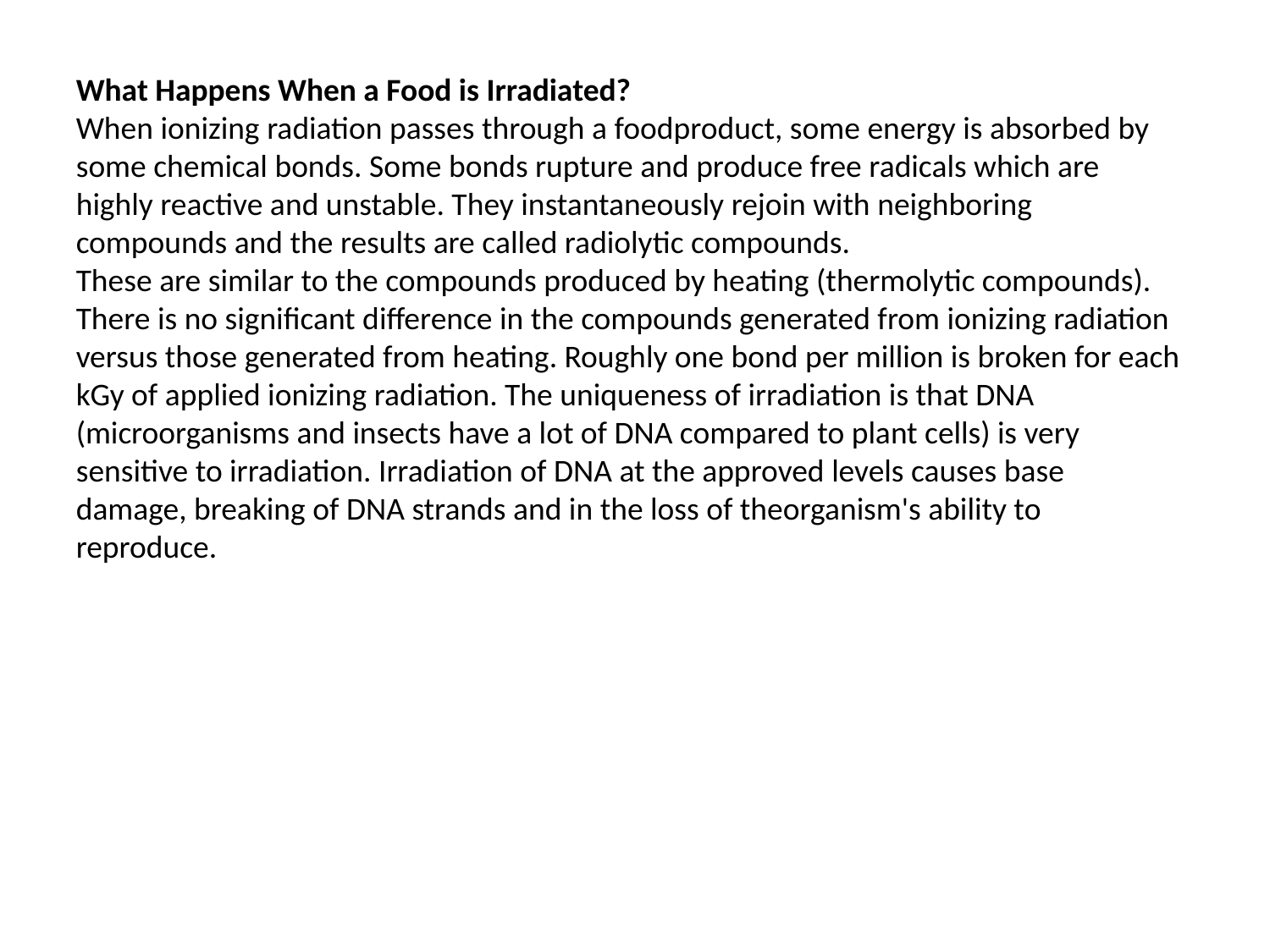

What Happens When a Food is Irradiated?
When ionizing radiation passes through a foodproduct, some energy is absorbed by some chemical bonds. Some bonds rupture and produce free radicals which are highly reactive and unstable. They instantaneously rejoin with neighboring compounds and the results are called radiolytic compounds.
These are similar to the compounds produced by heating (thermolytic compounds). There is no significant difference in the compounds generated from ionizing radiation versus those generated from heating. Roughly one bond per million is broken for each kGy of applied ionizing radiation. The uniqueness of irradiation is that DNA (microorganisms and insects have a lot of DNA compared to plant cells) is very sensitive to irradiation. Irradiation of DNA at the approved levels causes base damage, breaking of DNA strands and in the loss of theorganism's ability to reproduce.